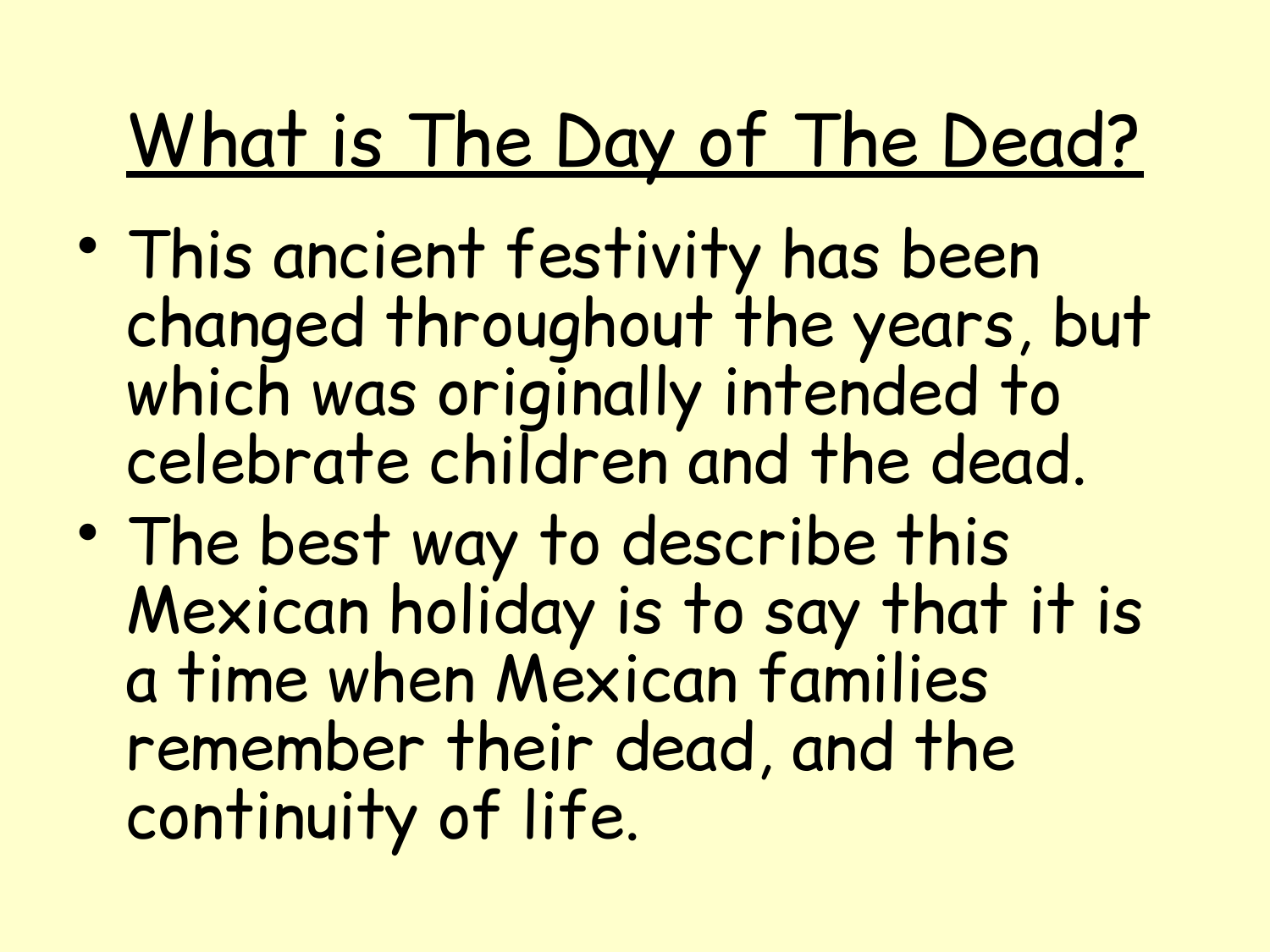

# What is The Day of The Dead?
This ancient festivity has been changed throughout the years, but which was originally intended to celebrate children and the dead.
The best way to describe this Mexican holiday is to say that it is a time when Mexican families remember their dead, and the continuity of life.